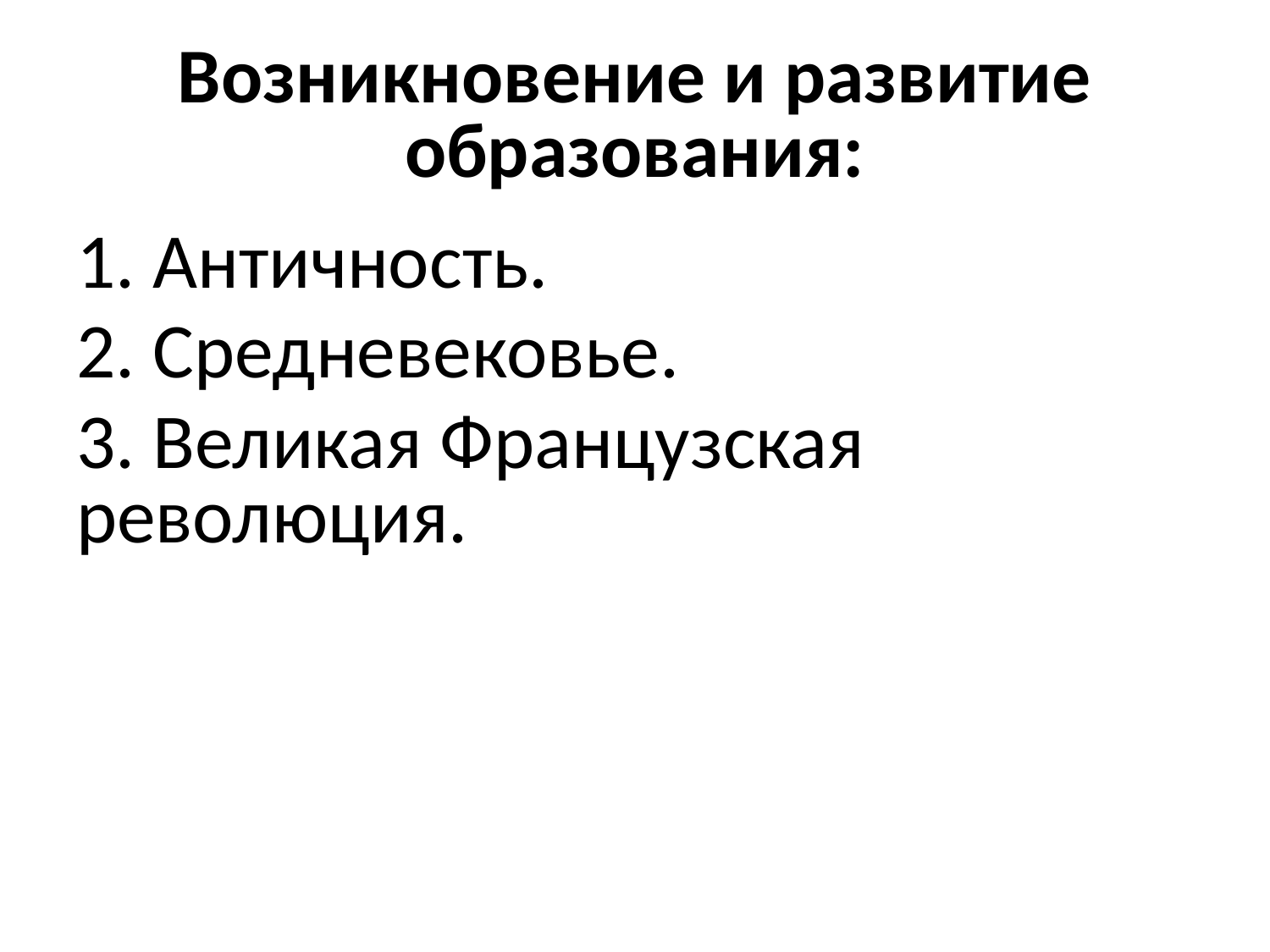

# Возникновение и развитие образования:
1. Античность.
2. Средневековье.
3. Великая Французская революция.